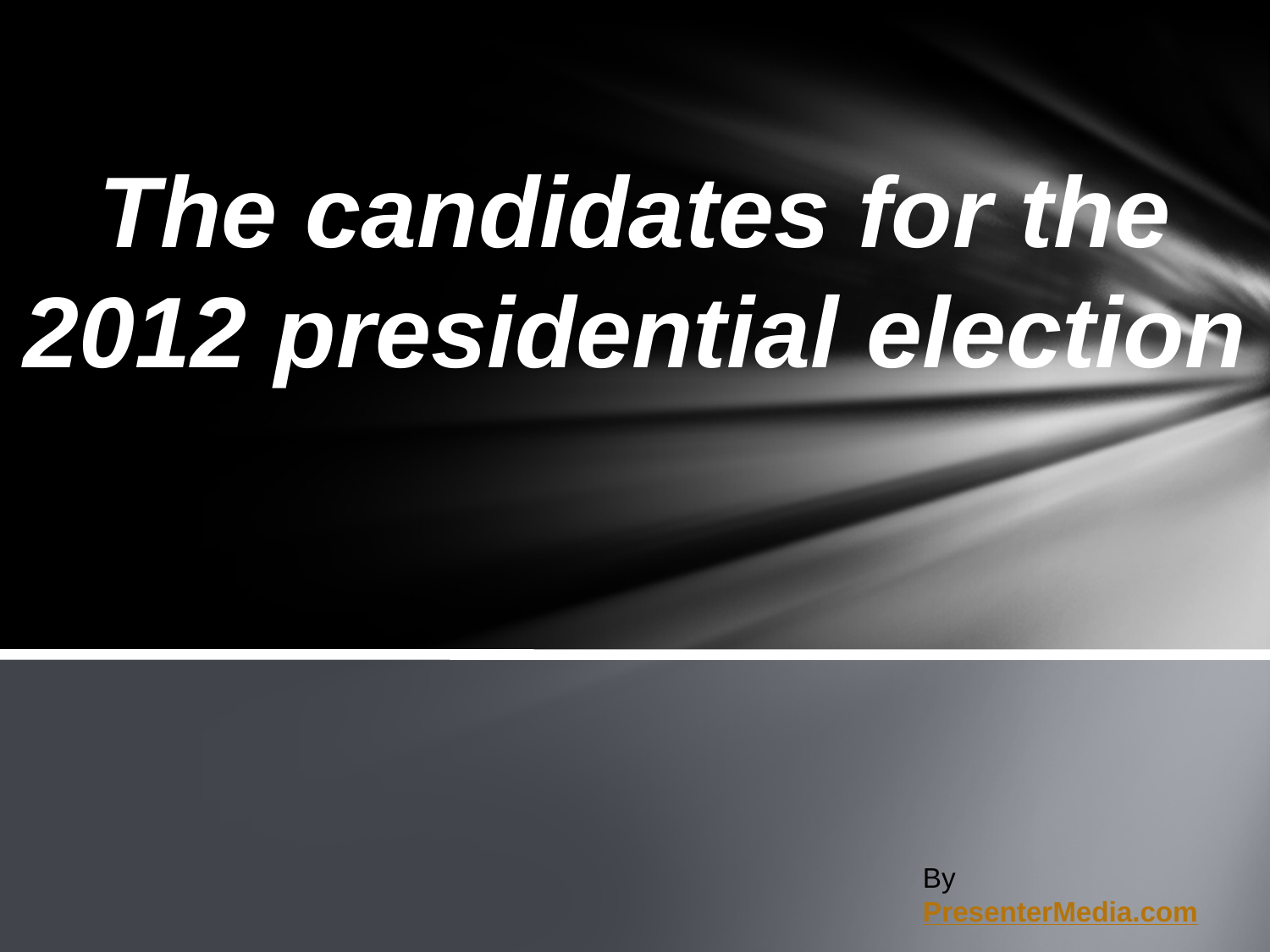

# The candidates for the 2012 presidential election
By PresenterMedia.com